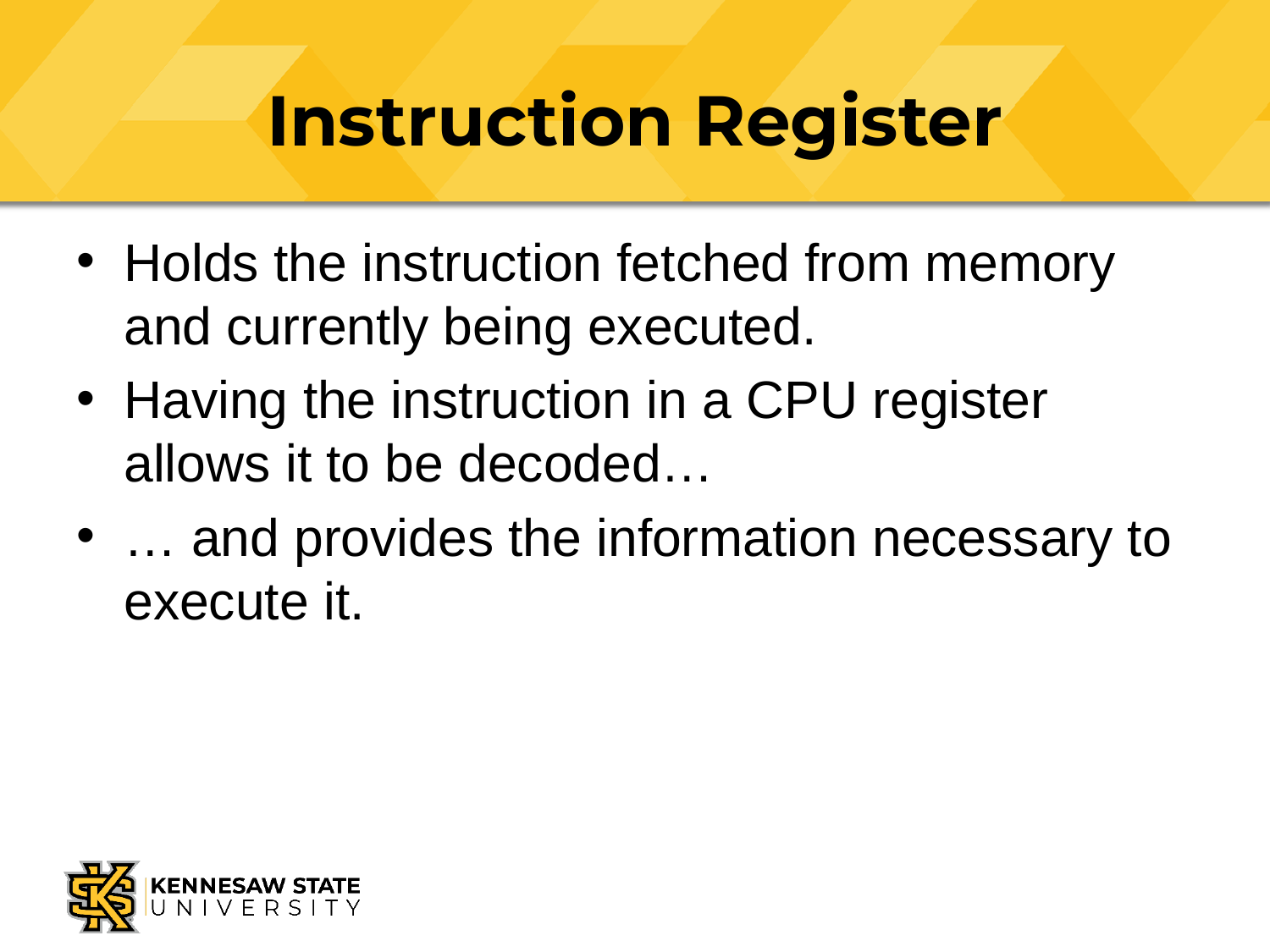

# Instruction Register
Holds the instruction fetched from memory and currently being executed.
Having the instruction in a CPU register allows it to be decoded…
… and provides the information necessary to execute it.